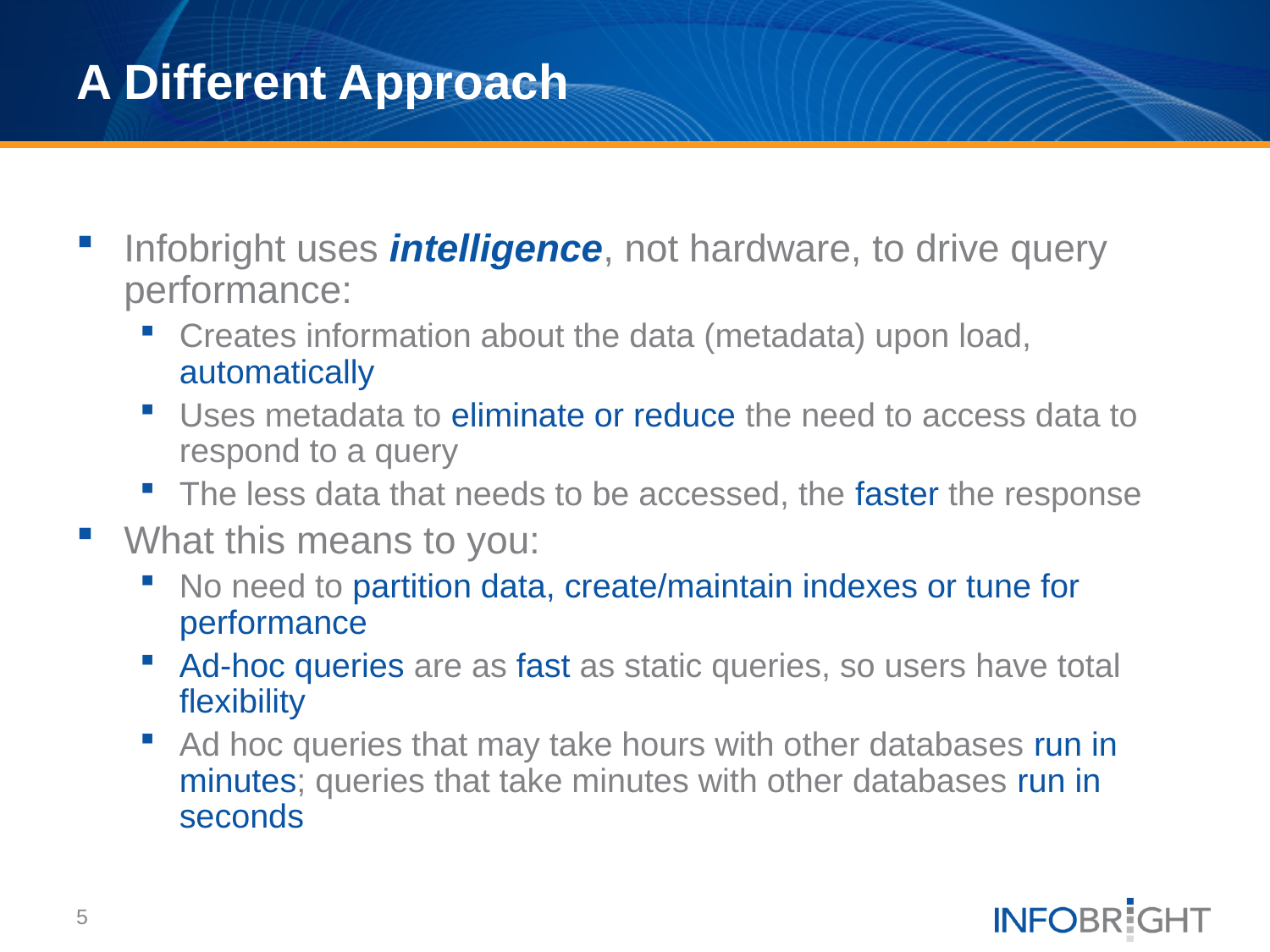

# A Different Approach
Infobright uses intelligence, not hardware, to drive query performance:
Creates information about the data (metadata) upon load, automatically
Uses metadata to eliminate or reduce the need to access data to respond to a query
The less data that needs to be accessed, the faster the response
What this means to you:
No need to partition data, create/maintain indexes or tune for performance
Ad-hoc queries are as fast as static queries, so users have total flexibility
Ad hoc queries that may take hours with other databases run in minutes; queries that take minutes with other databases run in seconds

5